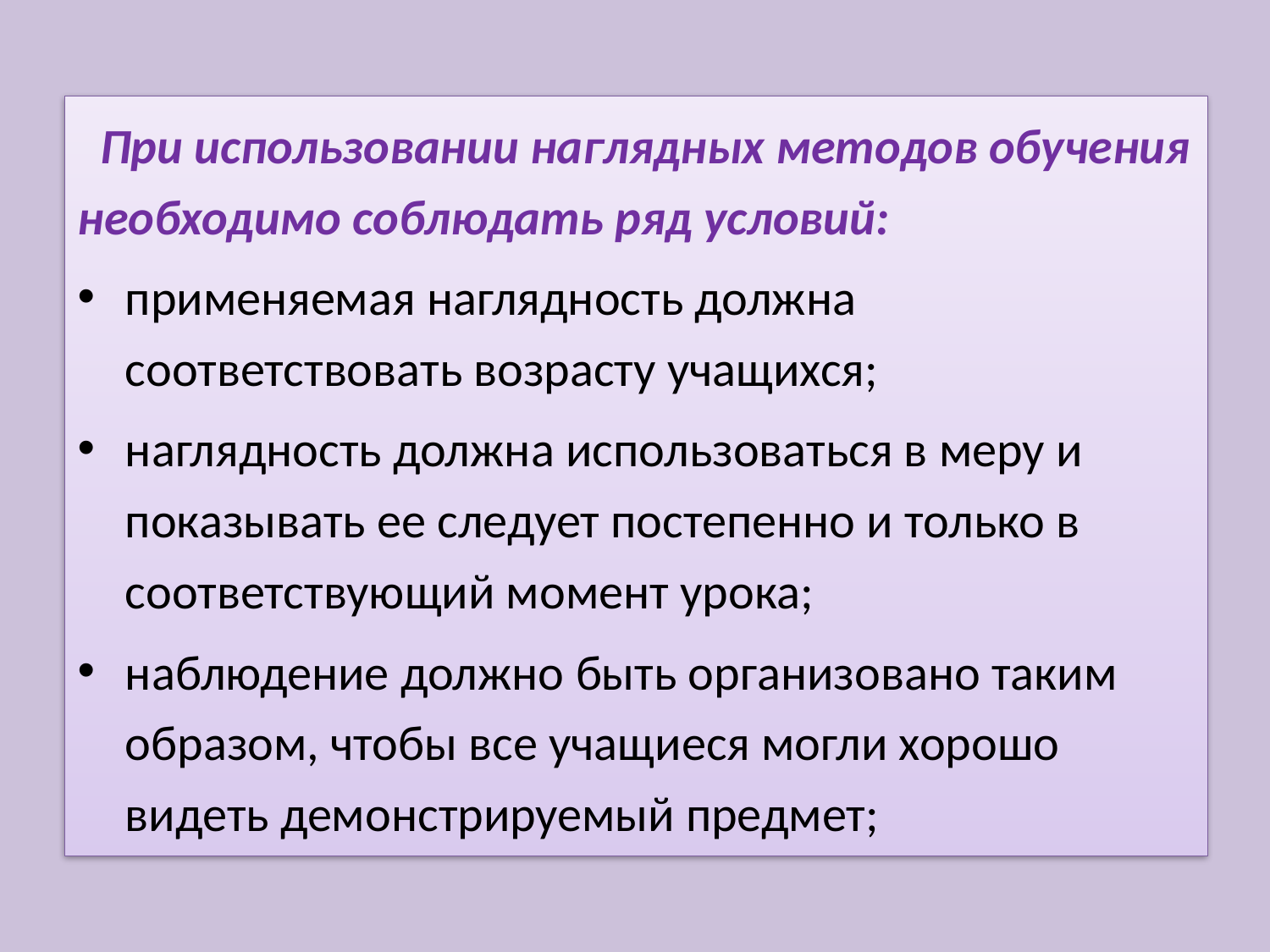

При использовании наглядных методов обучения необходимо со­блюдать ряд условий:
применяемая наглядность должна соответствовать возрасту учащихся;
наглядность должна использоваться в меру и показывать ее сле­дует постепенно и только в соответствующий момент урока;
наблюдение должно быть организовано таким образом, чтобы все учащиеся могли хорошо видеть демонстрируемый предмет;